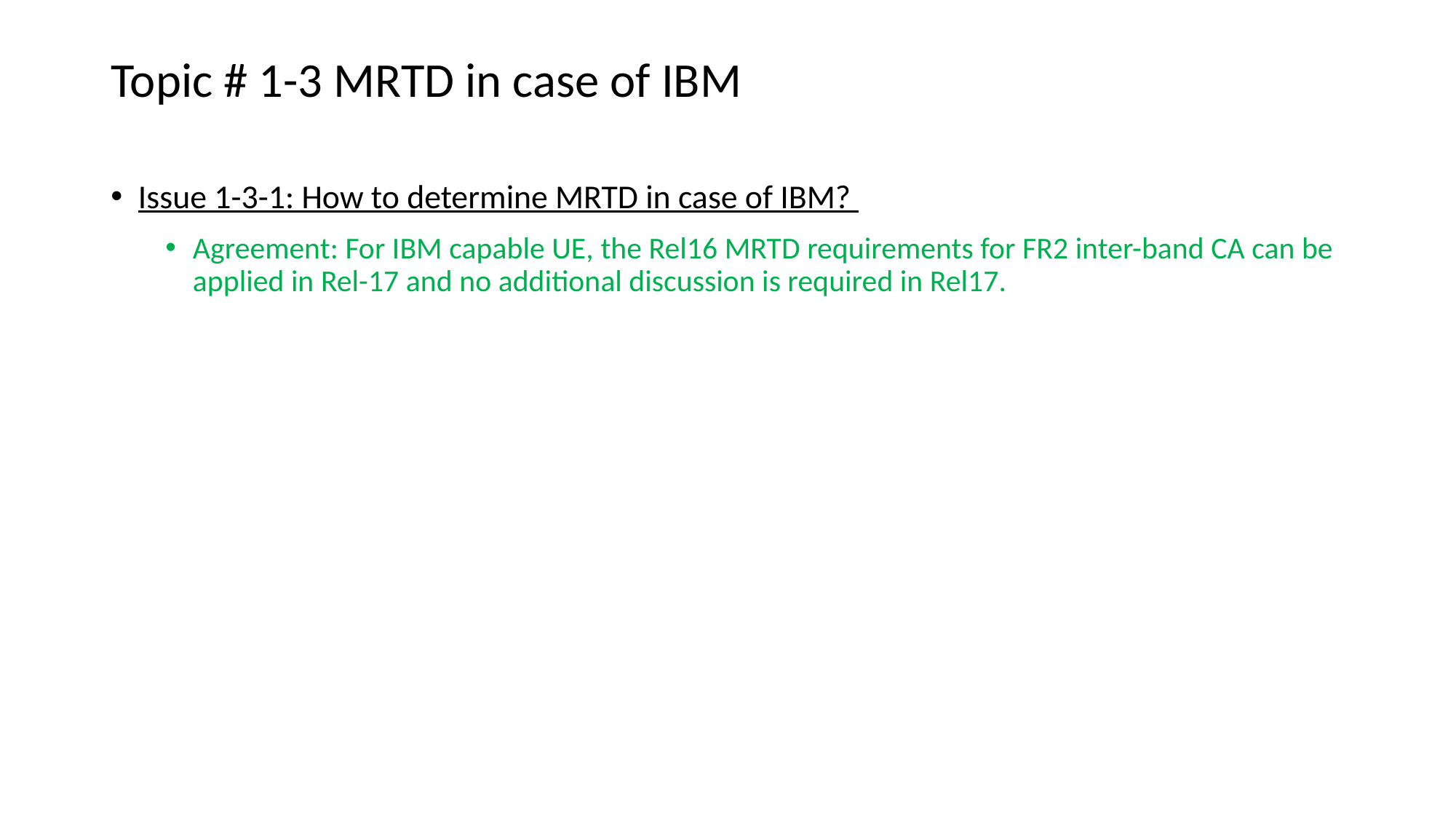

# Topic # 1-3 MRTD in case of IBM
Issue 1-3-1: How to determine MRTD in case of IBM?
Agreement: For IBM capable UE, the Rel16 MRTD requirements for FR2 inter-band CA can be applied in Rel-17 and no additional discussion is required in Rel17.